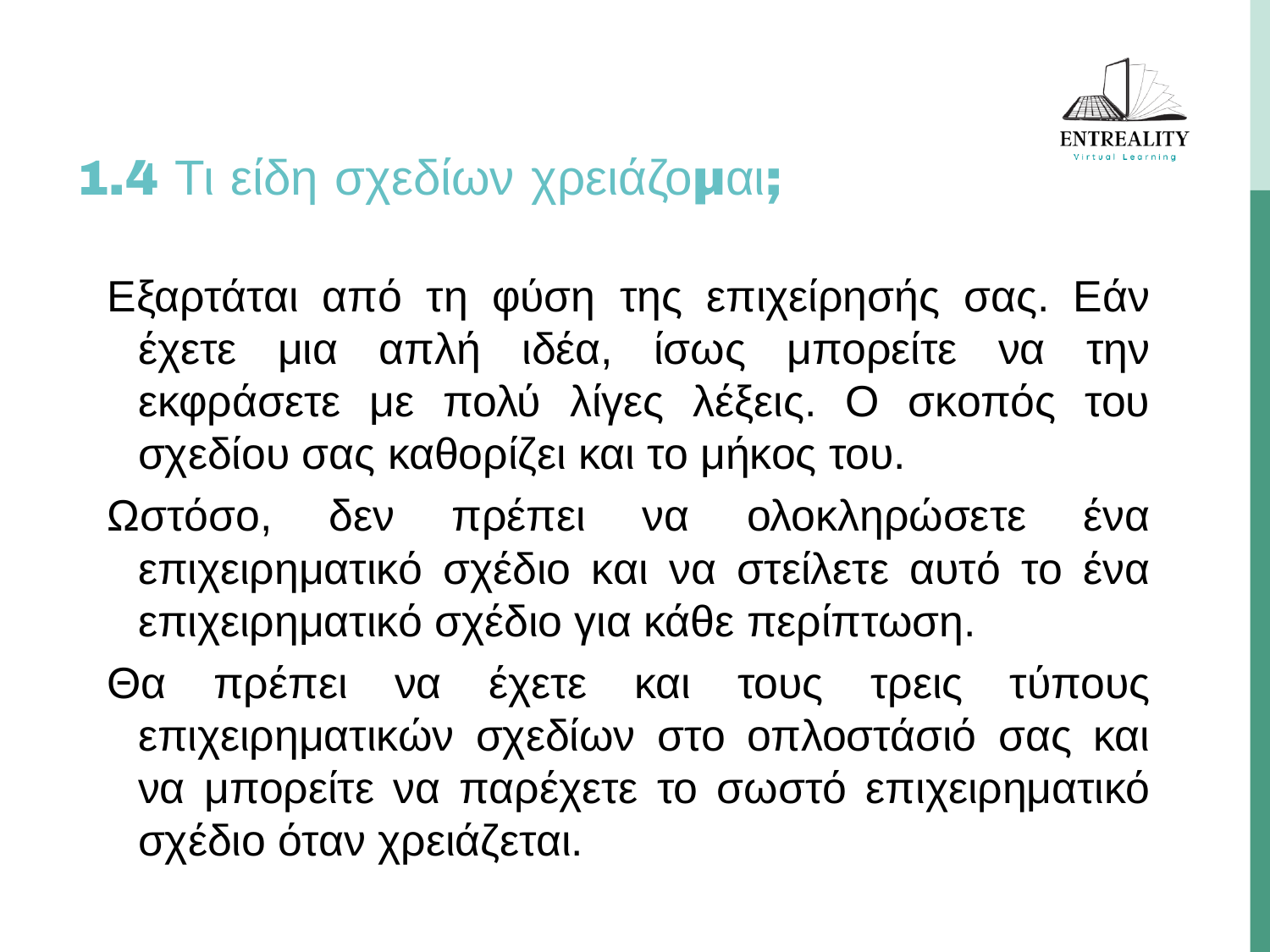

# 1.4 Τι είδη σχεδίων χρειάζομαι;
Εξαρτάται από τη φύση της επιχείρησής σας. Εάν έχετε μια απλή ιδέα, ίσως μπορείτε να την εκφράσετε με πολύ λίγες λέξεις. Ο σκοπός του σχεδίου σας καθορίζει και το μήκος του.
Ωστόσο, δεν πρέπει να ολοκληρώσετε ένα επιχειρηματικό σχέδιο και να στείλετε αυτό το ένα επιχειρηματικό σχέδιο για κάθε περίπτωση.
Θα πρέπει να έχετε και τους τρεις τύπους επιχειρηματικών σχεδίων στο οπλοστάσιό σας και να μπορείτε να παρέχετε το σωστό επιχειρηματικό σχέδιο όταν χρειάζεται.